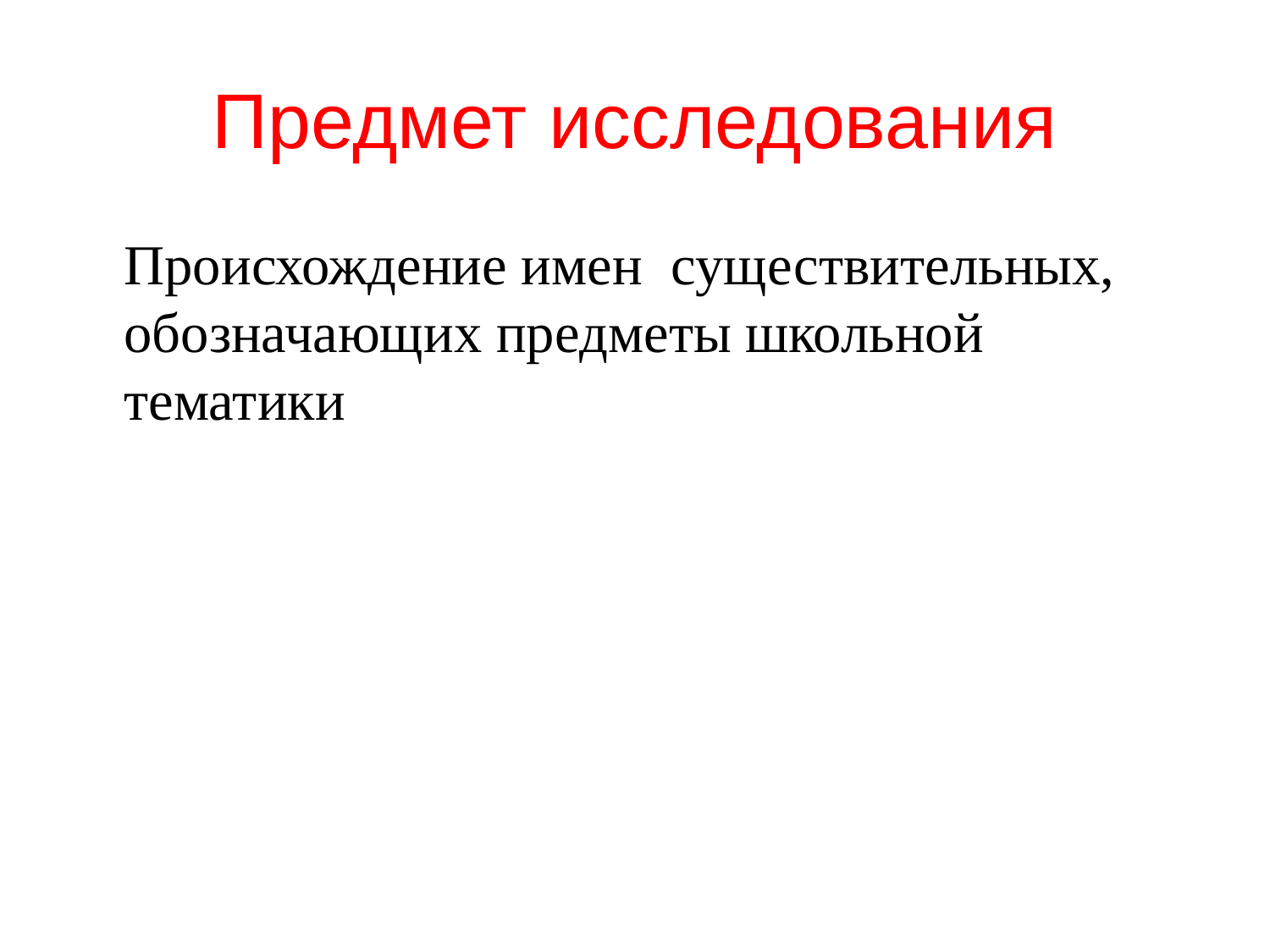

# Предмет исследования
 	Происхождение имен  существительных, обозначающих предметы школьной тематики